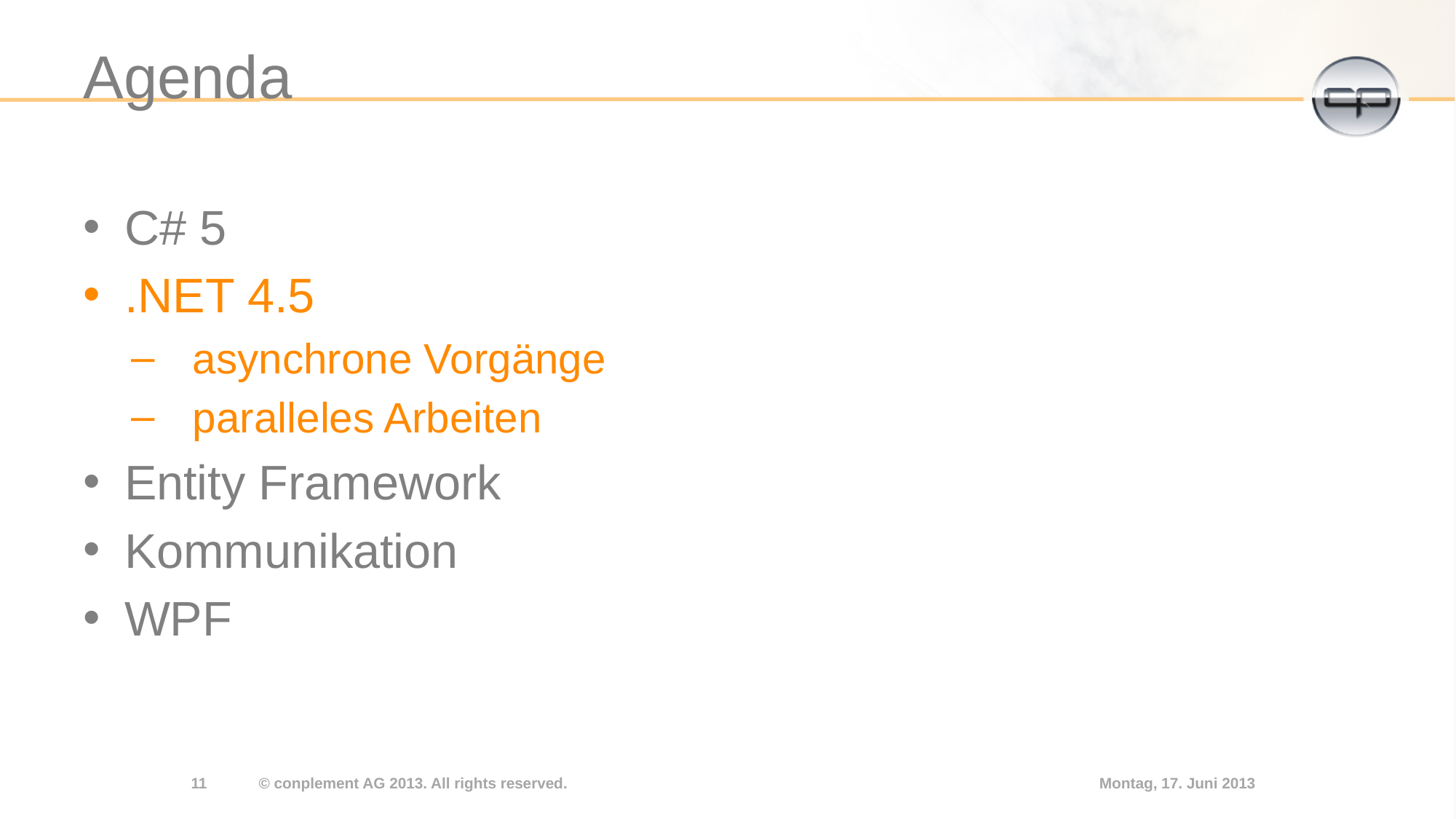

# Agenda
C# 5
.NET 4.5
asynchrone Vorgänge
paralleles Arbeiten
Entity Framework
Kommunikation
WPF